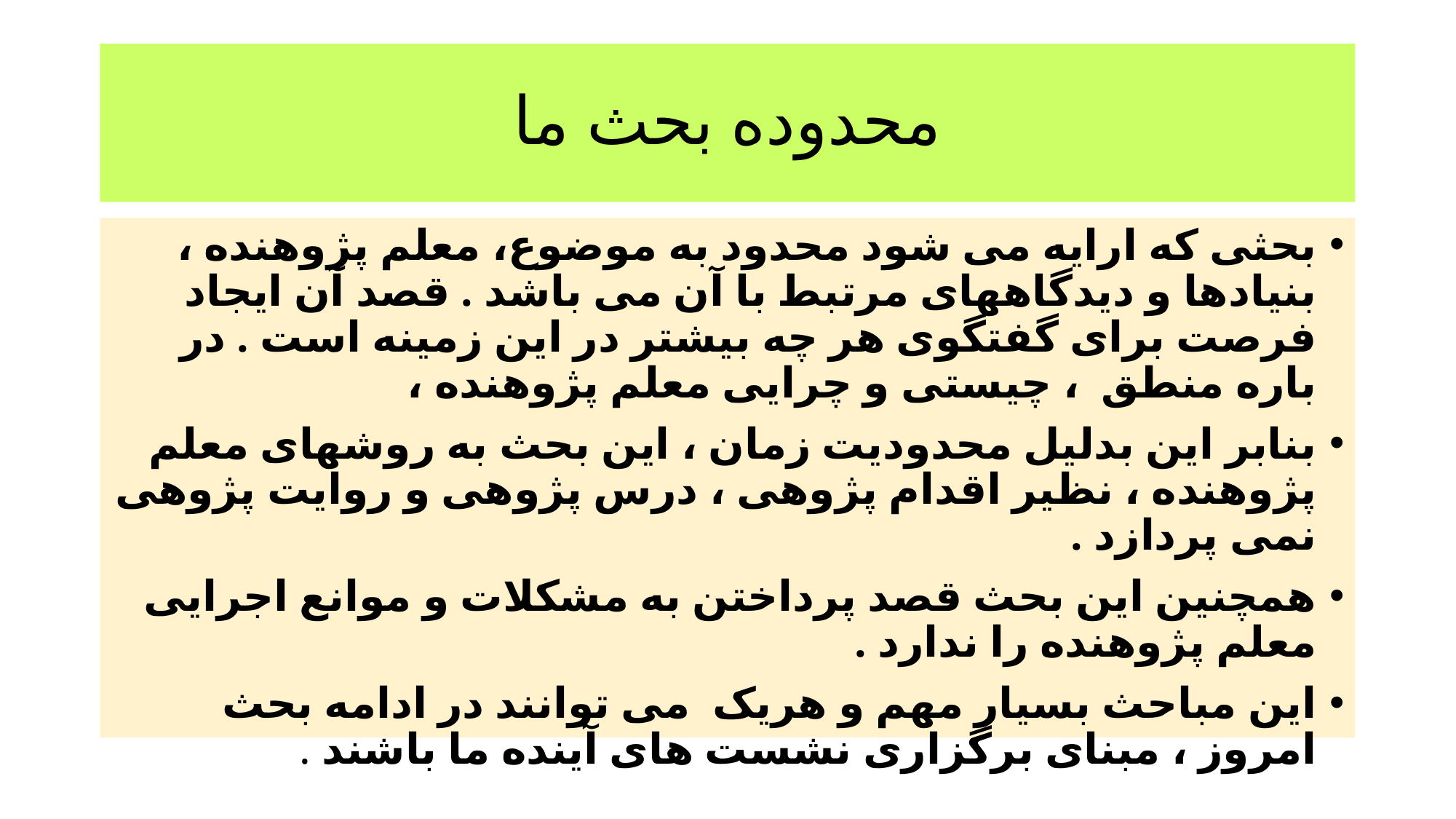

# محدوده بحث ما
بحثی که ارایه می شود محدود به موضوع، معلم پژوهنده ، بنیادها و دیدگاههای مرتبط با آن می باشد . قصد آن ایجاد فرصت برای گفتگوی هر چه بیشتر در این زمینه است . در باره منطق  ، چیستی و چرایی معلم پژوهنده ،
بنابر این بدلیل محدودیت زمان ، این بحث به روشهای معلم پژوهنده ، نظیر اقدام پژوهی ، درس پژوهی و روایت پژوهی نمی پردازد .
همچنین این بحث قصد پرداختن به مشکلات و موانع اجرایی معلم پژوهنده را ندارد .
این مباحث بسیار مهم و هریک  می توانند در ادامه بحث امروز ، مبنای برگزاری نشست های آینده ما باشند .